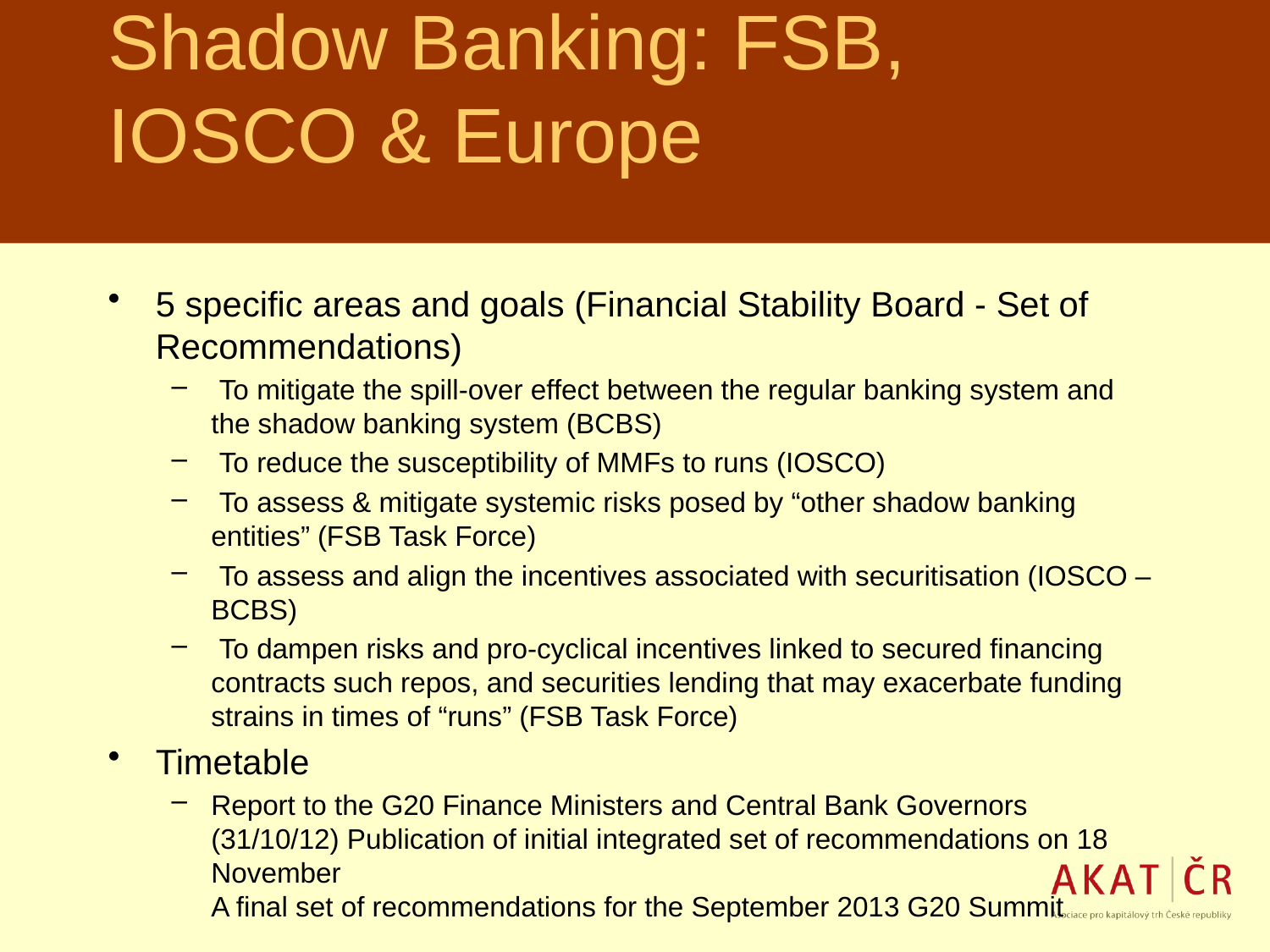

# Shadow Banking: FSB, IOSCO & Europe
5 specific areas and goals (Financial Stability Board - Set of Recommendations)
 To mitigate the spill-over effect between the regular banking system and the shadow banking system (BCBS)
 To reduce the susceptibility of MMFs to runs (IOSCO)
 To assess & mitigate systemic risks posed by “other shadow banking entities” (FSB Task Force)
 To assess and align the incentives associated with securitisation (IOSCO – BCBS)
 To dampen risks and pro-cyclical incentives linked to secured financing contracts such repos, and securities lending that may exacerbate funding strains in times of “runs” (FSB Task Force)
Timetable
Report to the G20 Finance Ministers and Central Bank Governors (31/10/12) Publication of initial integrated set of recommendations on 18 November
A final set of recommendations for the September 2013 G20 Summit